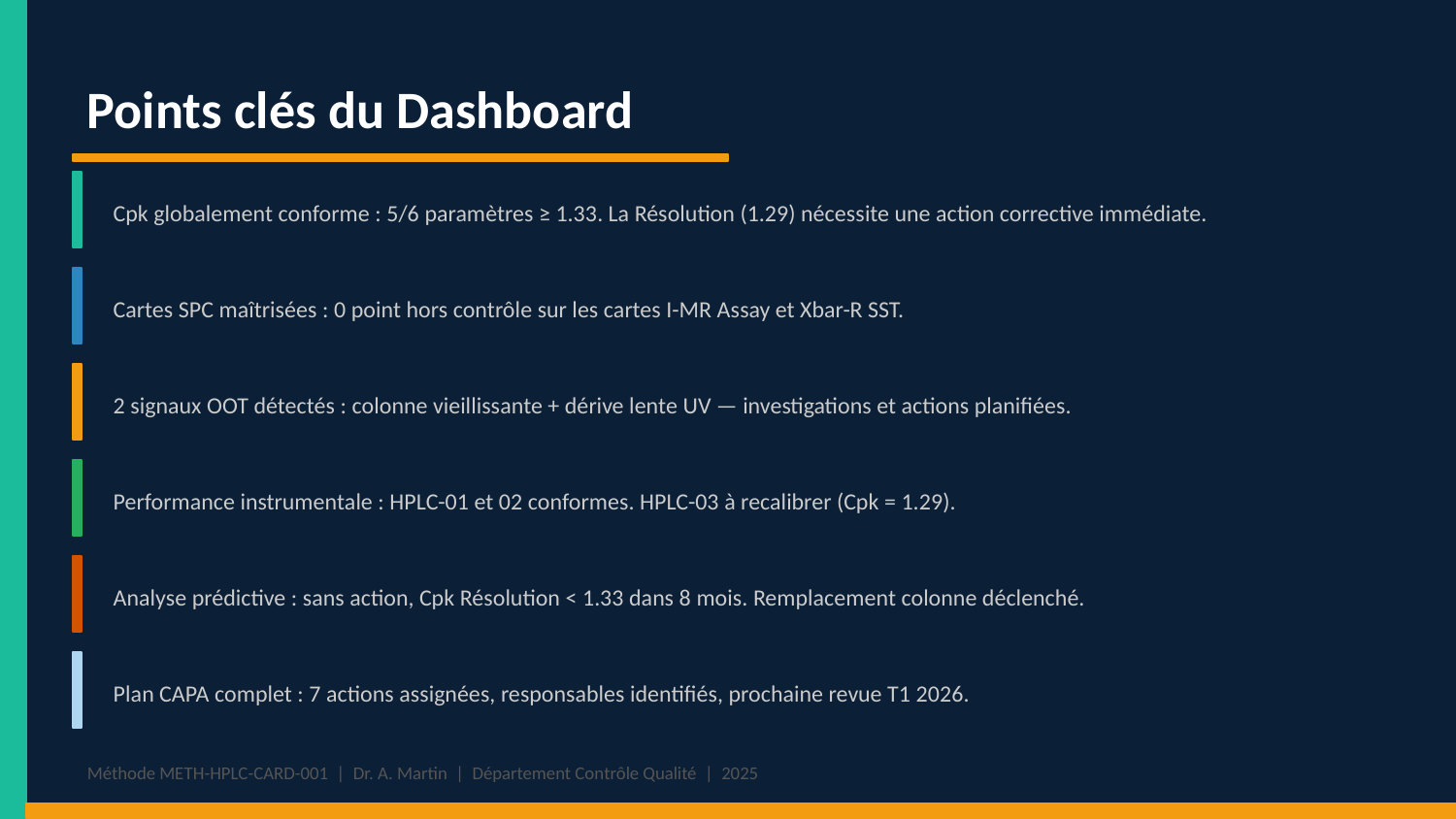

Points clés du Dashboard

Cpk globalement conforme : 5/6 paramètres ≥ 1.33. La Résolution (1.29) nécessite une action corrective immédiate.

Cartes SPC maîtrisées : 0 point hors contrôle sur les cartes I-MR Assay et Xbar-R SST.

2 signaux OOT détectés : colonne vieillissante + dérive lente UV — investigations et actions planifiées.

Performance instrumentale : HPLC-01 et 02 conformes. HPLC-03 à recalibrer (Cpk = 1.29).

Analyse prédictive : sans action, Cpk Résolution < 1.33 dans 8 mois. Remplacement colonne déclenché.

Plan CAPA complet : 7 actions assignées, responsables identifiés, prochaine revue T1 2026.
Méthode METH-HPLC-CARD-001  |  Dr. A. Martin  |  Département Contrôle Qualité  |  2025